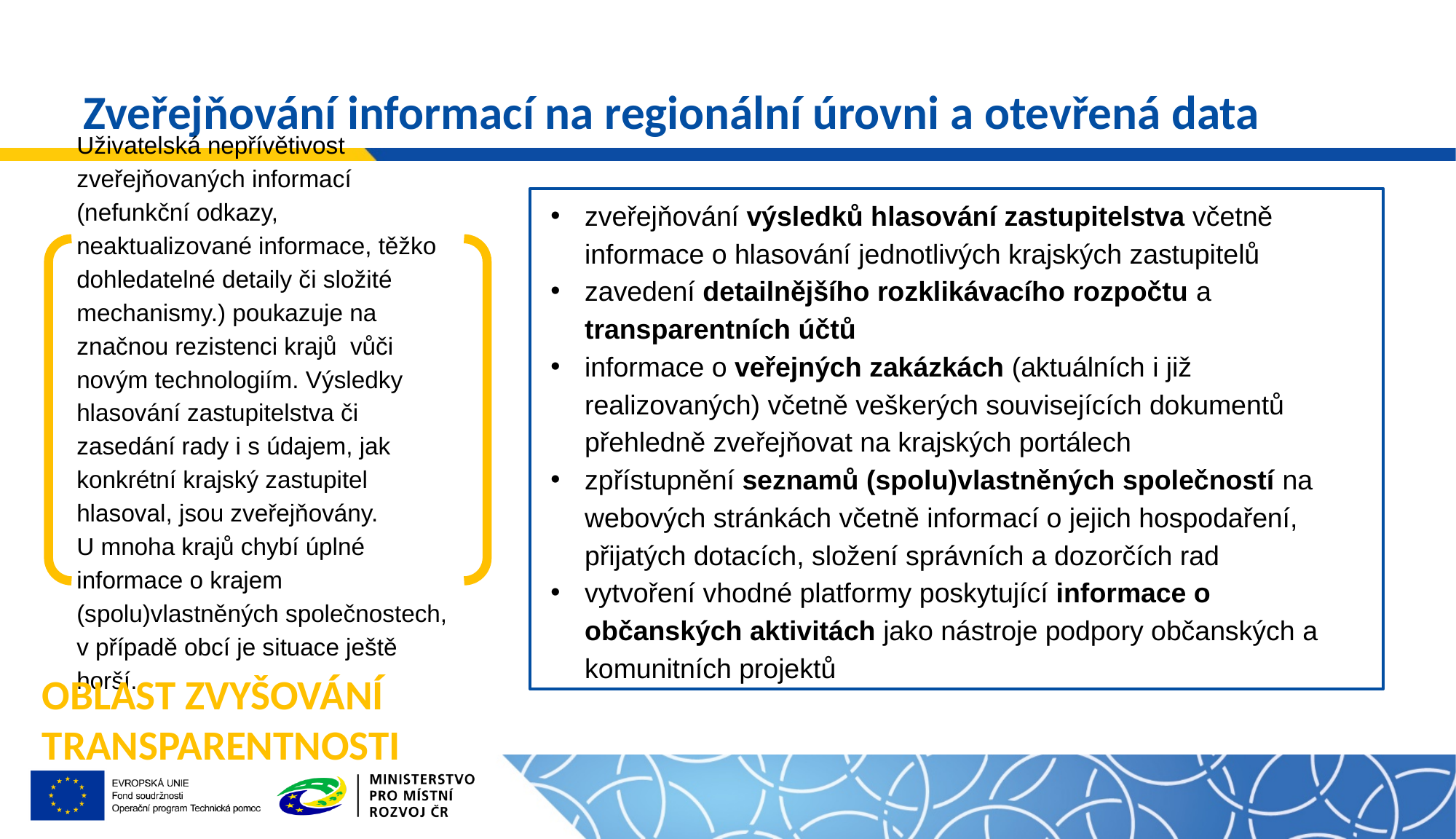

# Zveřejňování informací na regionální úrovni a otevřená data
zveřejňování výsledků hlasování zastupitelstva včetně informace o hlasování jednotlivých krajských zastupitelů
zavedení detailnějšího rozklikávacího rozpočtu a transparentních účtů
informace o veřejných zakázkách (aktuálních i již realizovaných) včetně veškerých souvisejících dokumentů přehledně zveřejňovat na krajských portálech
zpřístupnění seznamů (spolu)vlastněných společností na webových stránkách včetně informací o jejich hospodaření, přijatých dotacích, složení správních a dozorčích rad
vytvoření vhodné platformy poskytující informace o občanských aktivitách jako nástroje podpory občanských a komunitních projektů
Uživatelská nepřívětivost zveřejňovaných informací (nefunkční odkazy, neaktualizované informace, těžko dohledatelné detaily či složité mechanismy.) poukazuje na značnou rezistenci krajů  vůči novým technologiím. Výsledky hlasování zastupitelstva či zasedání rady i s údajem, jak konkrétní krajský zastupitel hlasoval, jsou zveřejňovány.
U mnoha krajů chybí úplné informace o krajem (spolu)vlastněných společnostech, v případě obcí je situace ještě horší.
OBLAST ZVYŠOVÁNÍ TRANSPARENTNOSTI